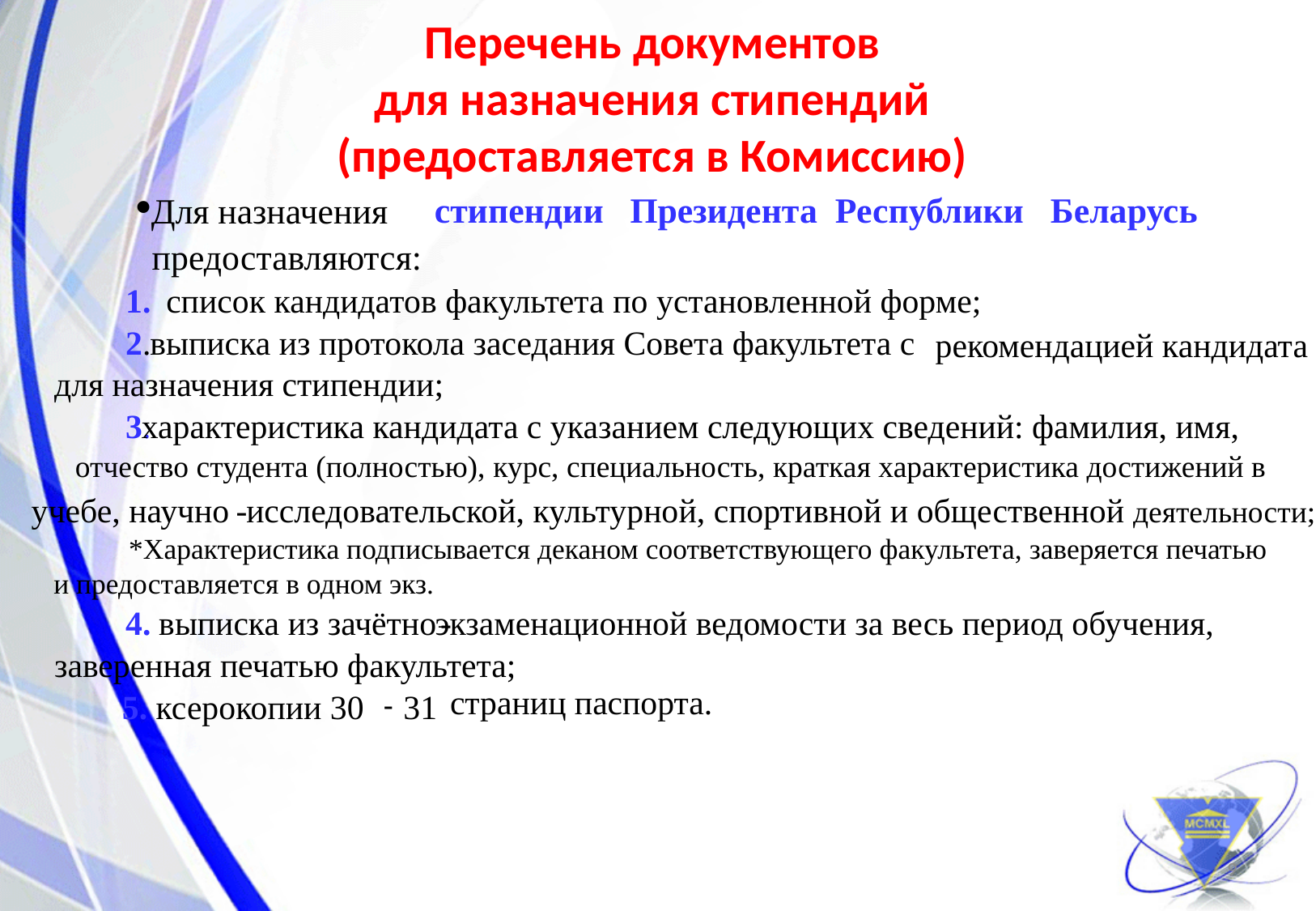

# Перечень документов для назначения стипендий (предоставляется в Комиссию)

•
стипендии   Президента  Республики   Беларусь

Для назначения

предоставляются:
1.
список кандидатов факультета по установленной форме;

2.

выписка из протокола заседания Совета факультета с

рекомендацией кандидата
для назначения стипендии;

3.

характеристика кандидата с указанием следующих сведений: фамилия, имя,

отчество студента (полностью), курс, специальность, краткая характеристика достижений в
учебе, научно
-
исследовательской, культурной, спортивной и общественной деятельности;

*Характеристика подписывается деканом соответствующего факультета, заверяется печатью

и предоставляется в одном экз.

4.

выписка из зачётно
-
экзаменационной ведомости за весь период обучения,
заверенная печатью факультета;

 страниц паспорта.
5. ксерокопии 30
   -
  31

9